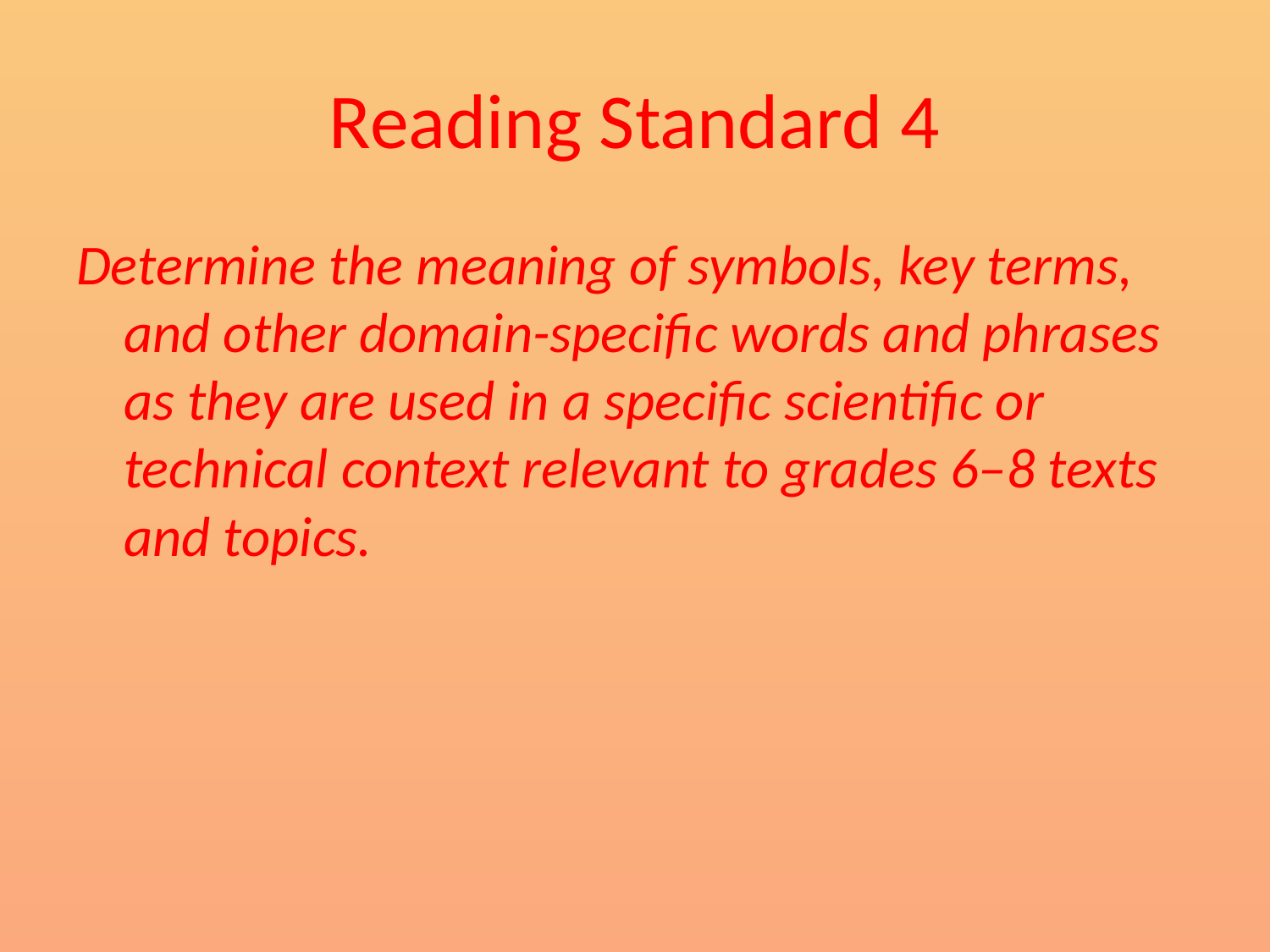

# Reading Standard 4
Determine the meaning of symbols, key terms,
and other domain-specific words and phrases as they are used in a specific scientific or technical context relevant to grades 6–8 texts and topics.